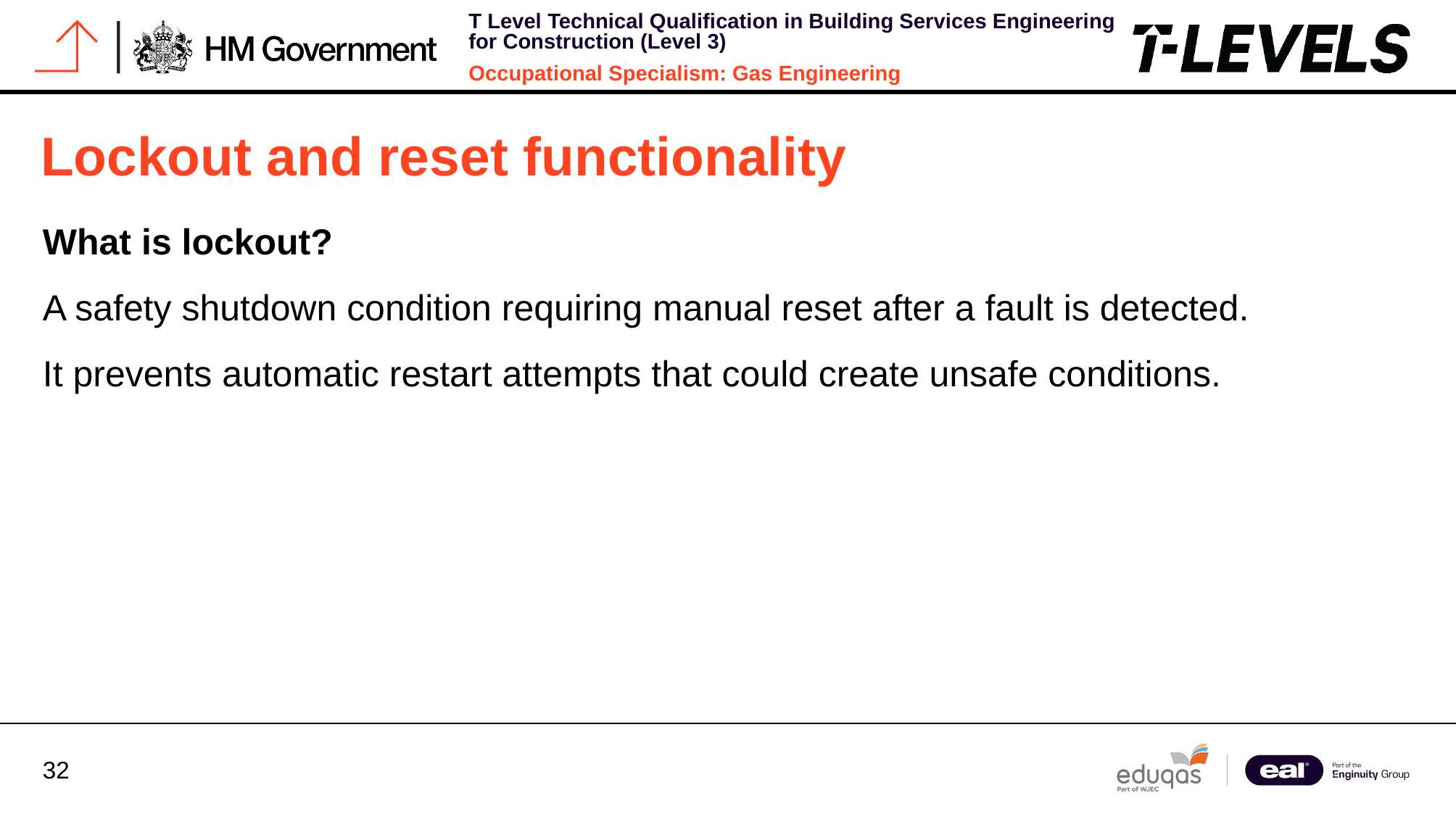

# Lockout and reset functionality
What is lockout?
A safety shutdown condition requiring manual reset after a fault is detected.
It prevents automatic restart attempts that could create unsafe conditions.